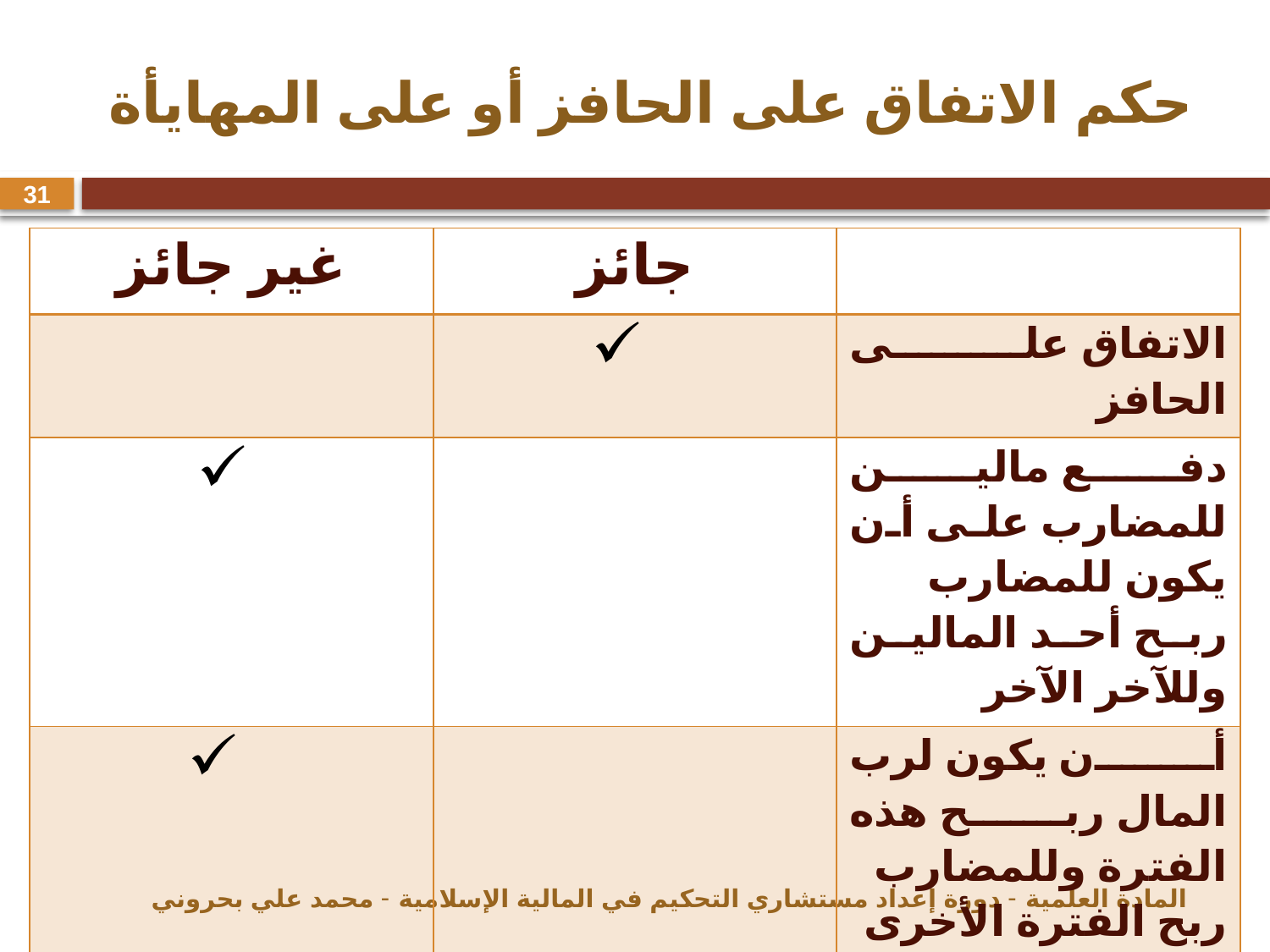

# حكم الاتفاق على الحافز أو على المهايأة
31
| غير جائز | جائز |  |
| --- | --- | --- |
|  |  | الاتفاق على الحافز |
|  |  | دفع مالين للمضارب على أن يكون للمضارب ربح أحد المالين وللآخر الآخر |
|  |  | أن يكون لرب المال ربح هذه الفترة وللمضارب ربح الفترة الأخرى |
|  |  | لأحدهما ربح الصفقة الأولى وللآخر ربح الصفقة الأخرى |
المادة العلمية - دورة إعداد مستشاري التحكيم في المالية الإسلامية - محمد علي بحروني